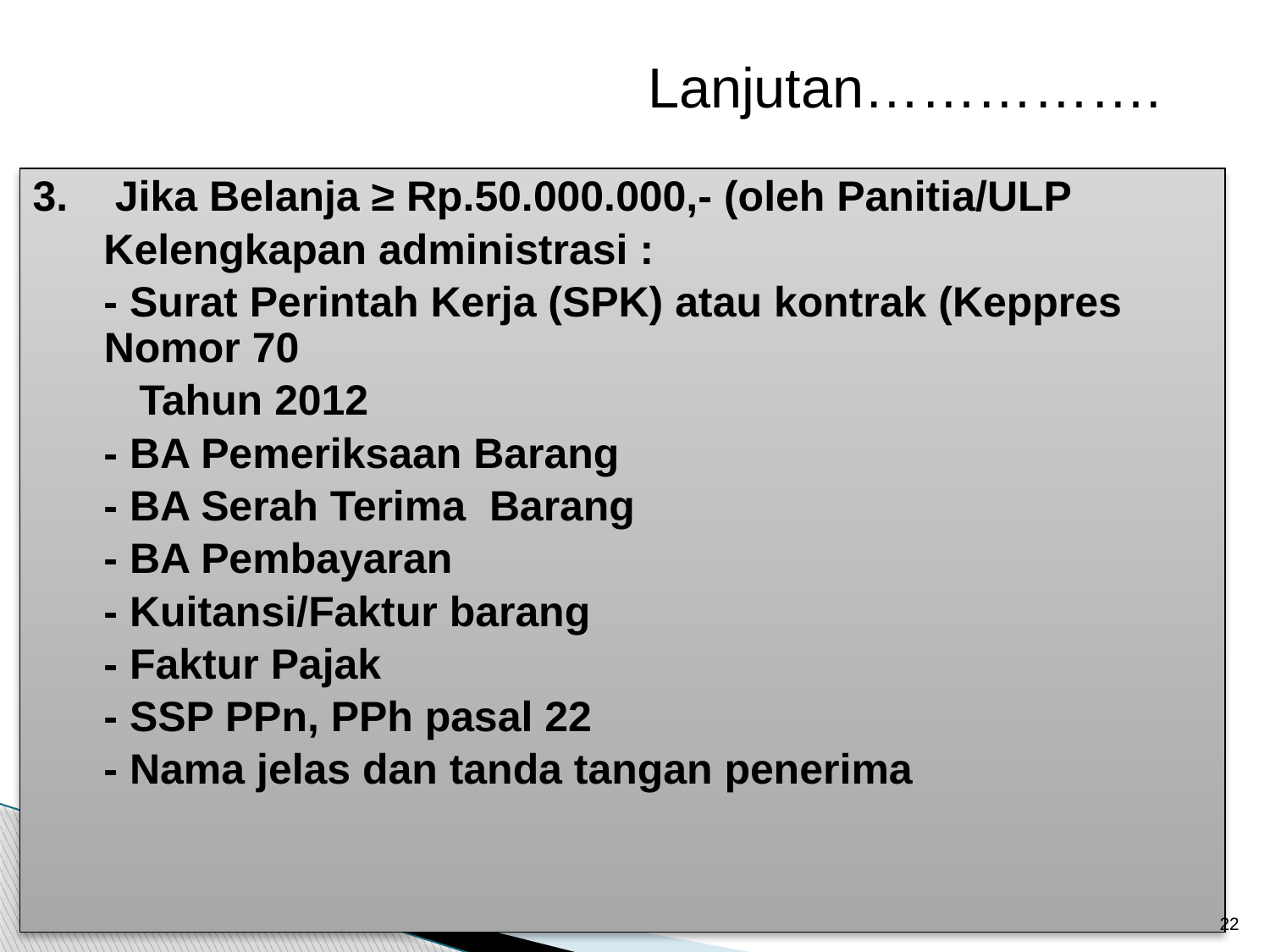

# Lanjutan…………….
3.    Jika Belanja ≥ Rp.50.000.000,- (oleh Panitia/ULP
      Kelengkapan administrasi :
      - Surat Perintah Kerja (SPK) atau kontrak (Keppres Nomor 70
         Tahun 2012
      - BA Pemeriksaan Barang
      - BA Serah Terima  Barang
      - BA Pembayaran
      - Kuitansi/Faktur barang
      - Faktur Pajak
      - SSP PPn, PPh pasal 22
      - Nama jelas dan tanda tangan penerima

22